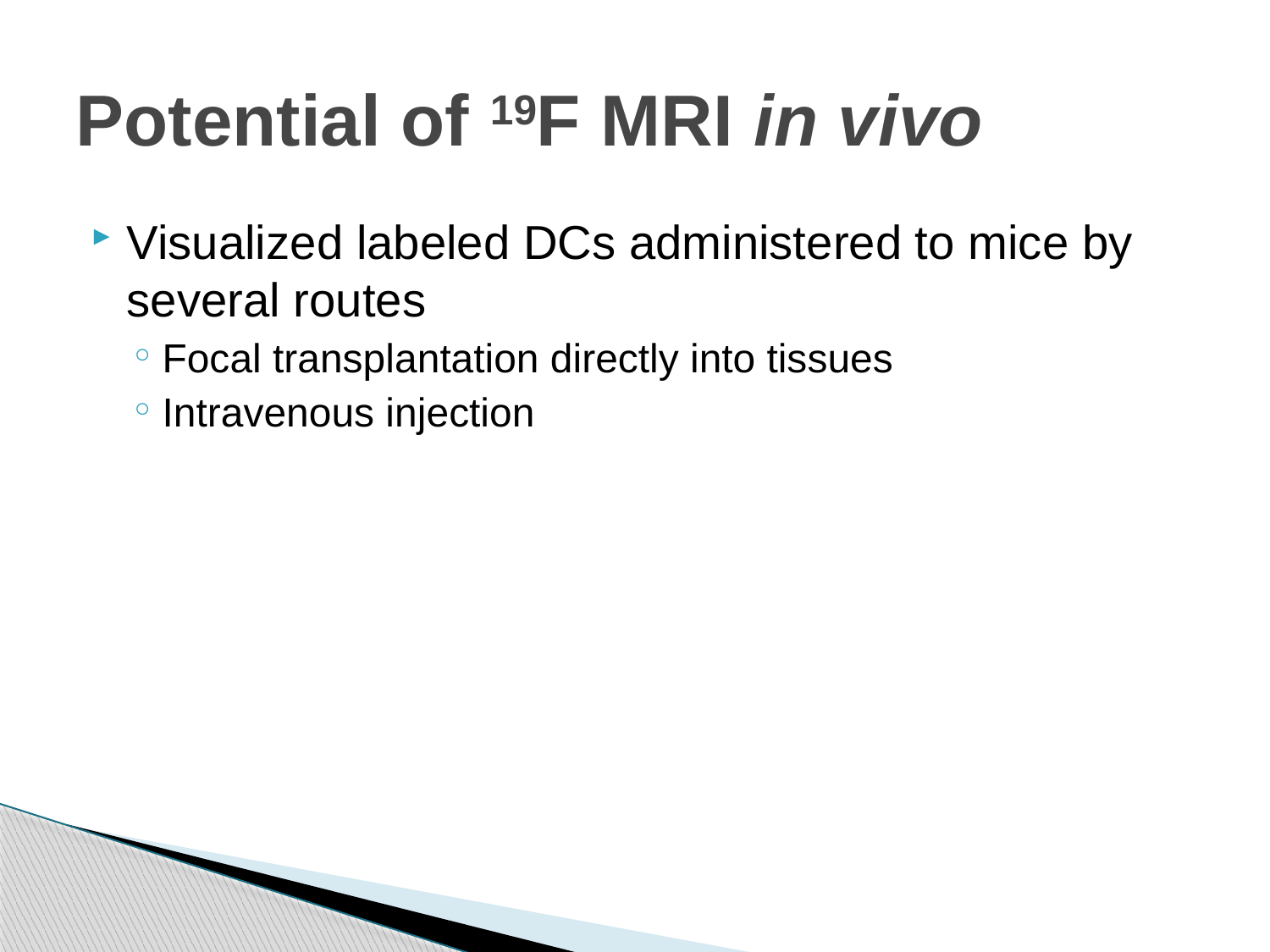

# Potential of 19F MRI in vivo
Visualized labeled DCs administered to mice by several routes
Focal transplantation directly into tissues
Intravenous injection